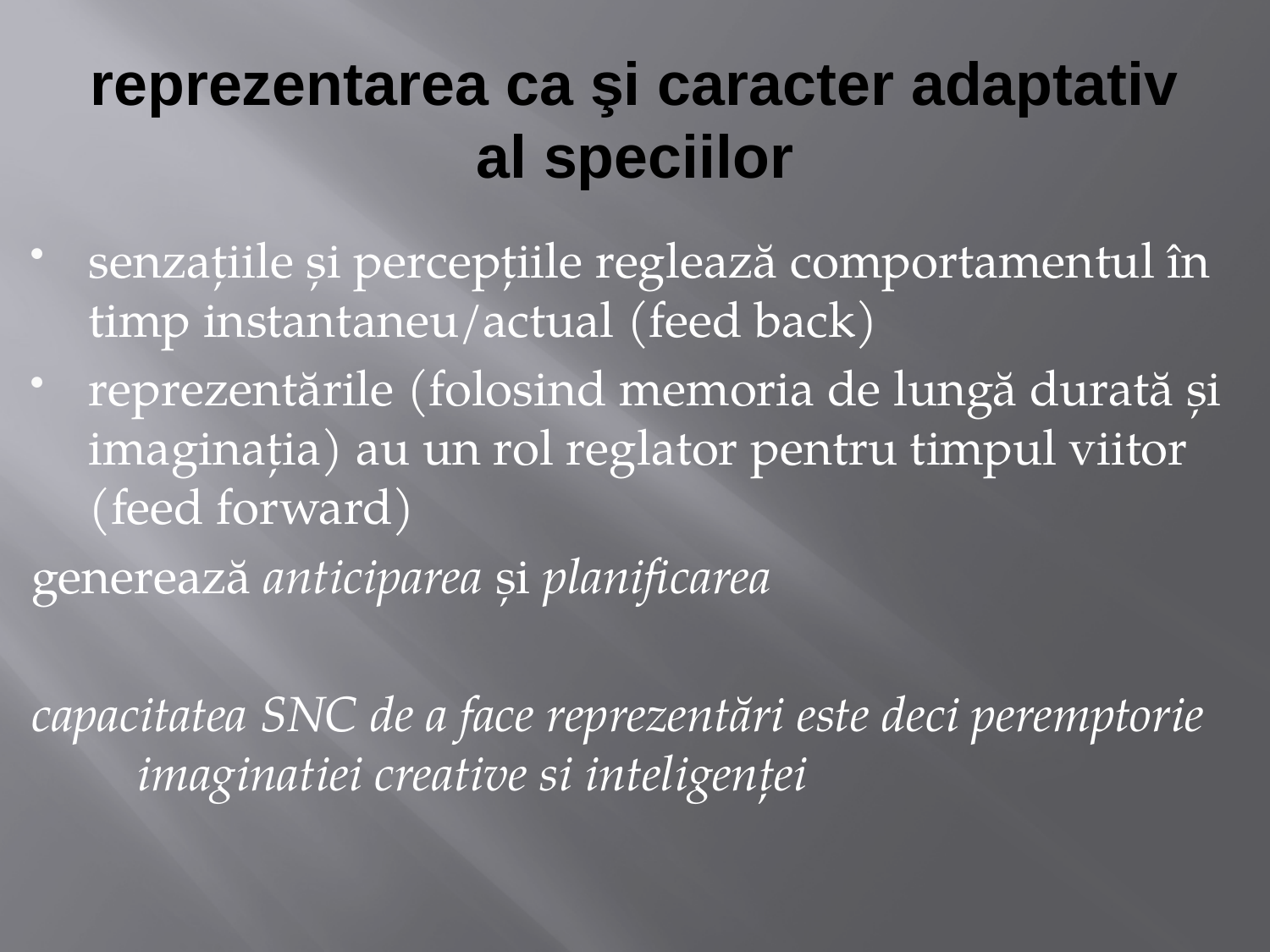

# reprezentarea ca şi caracter adaptativ al speciilor
senzaţiile şi percepţiile reglează comportamentul în timp instantaneu/actual (feed back)
reprezentările (folosind memoria de lungă durată şi imaginaţia) au un rol reglator pentru timpul viitor (feed forward)
generează anticiparea şi planificarea

capacitatea SNC de a face reprezentări este deci peremptorie         imaginatiei creative si inteligenţei